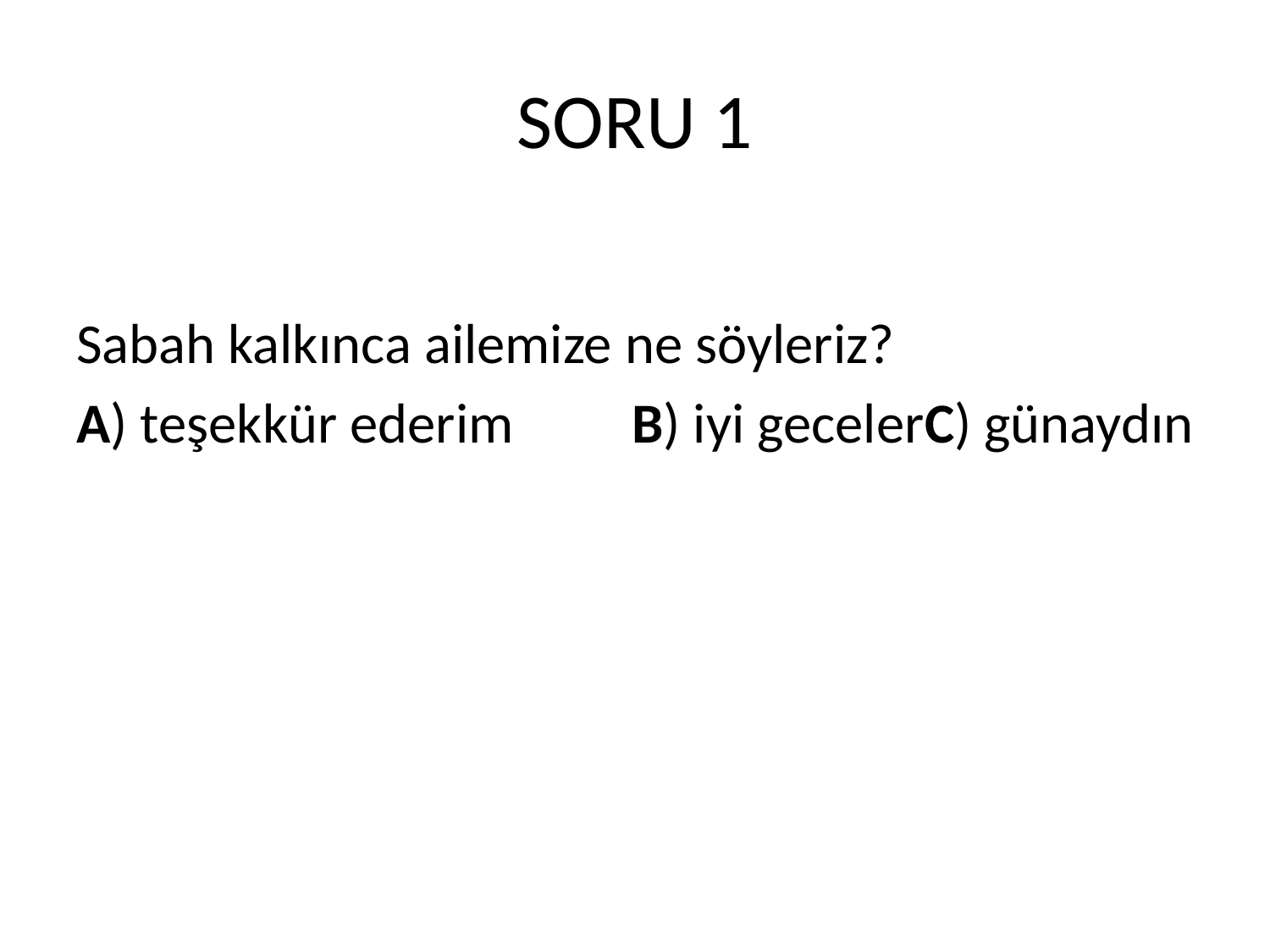

# SORU 1

Sabah kalkınca ailemize ne söyleriz?
A) teşekkür ederim	B) iyi gecelerC) günaydın